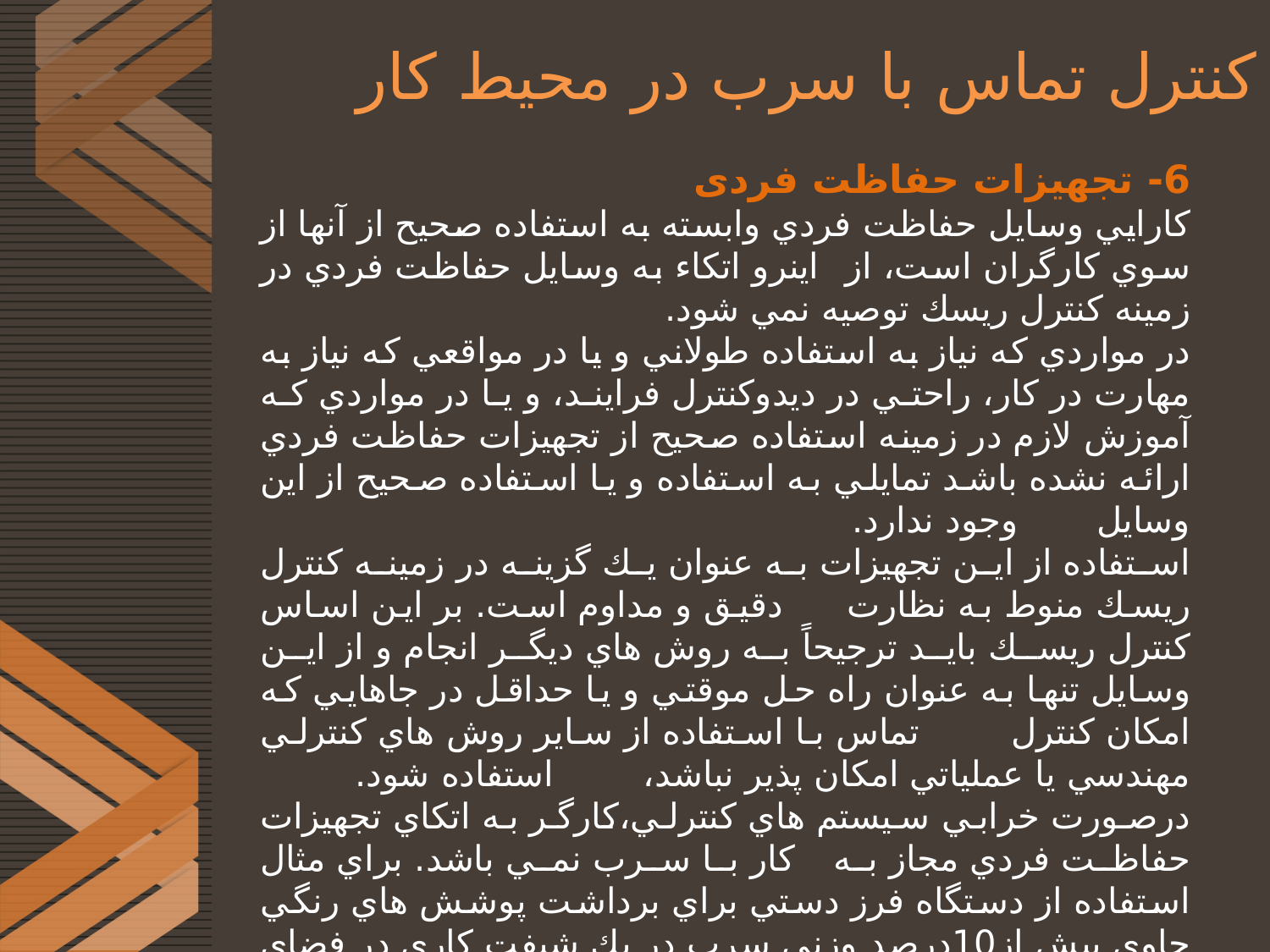

# کنترل تماس با سرب در محیط کار
6- تجهیزات حفاظت فردی
كارايي وسايل حفاظت فردي وابسته به استفاده صحيح از آنها از سوي كارگران است، از  اينرو اتکاء به وسايل حفاظت فردي در زمينه كنترل ريسك توصيه نمي شود.
در مواردي كه نياز به استفاده طولاني و يا در مواقعي كه نياز به مهارت در كار، راحتي در ديدوكنترل فرايند، و يا در مواردي كه آموزش لازم در زمينه استفاده صحيح از تجهيزات حفاظت فردي ارائه نشده باشد تمايلي به استفاده و يا استفاده صحيح از اين وسايل       وجود ندارد.
استفاده از اين تجهيزات به عنوان يك گزينه در زمينه كنترل ريسك منوط به نظارت    دقيق و مداوم است. بر اين اساس كنترل ريسك بايد ترجيحاً به روش هاي ديگر انجام و از اين وسايل تنها به عنوان راه حل موقتي و يا حداقل در جاهايي كه امکان كنترل     تماس با استفاده از ساير روش هاي كنترلي مهندسي يا عملياتي امکان پذير نباشد،        استفاده شود.
درصورت خرابي سيستم هاي كنترلي،كارگر به اتکاي تجهيزات حفاظت فردي مجاز به  كار با سرب نمي باشد. براي مثال استفاده از دستگاه فرز دستي براي برداشت پوشش هاي رنگي حاوي بيش از10درصد وزني سرب در يك شيفت كاري در فضاي محصور شده  فاقد سيستم تهويه مناسب با استفاده از وسايل حفاظت تنفسي نمونه اي از اين نوع      هستند. تحت اين شرايط به دلايل مختلف نظيرعدم انطباق مناسب ماسك با صورت،    خرابي ماسك و... تماس تنفسي قابل ملاحظه اي رخ مي دهد.